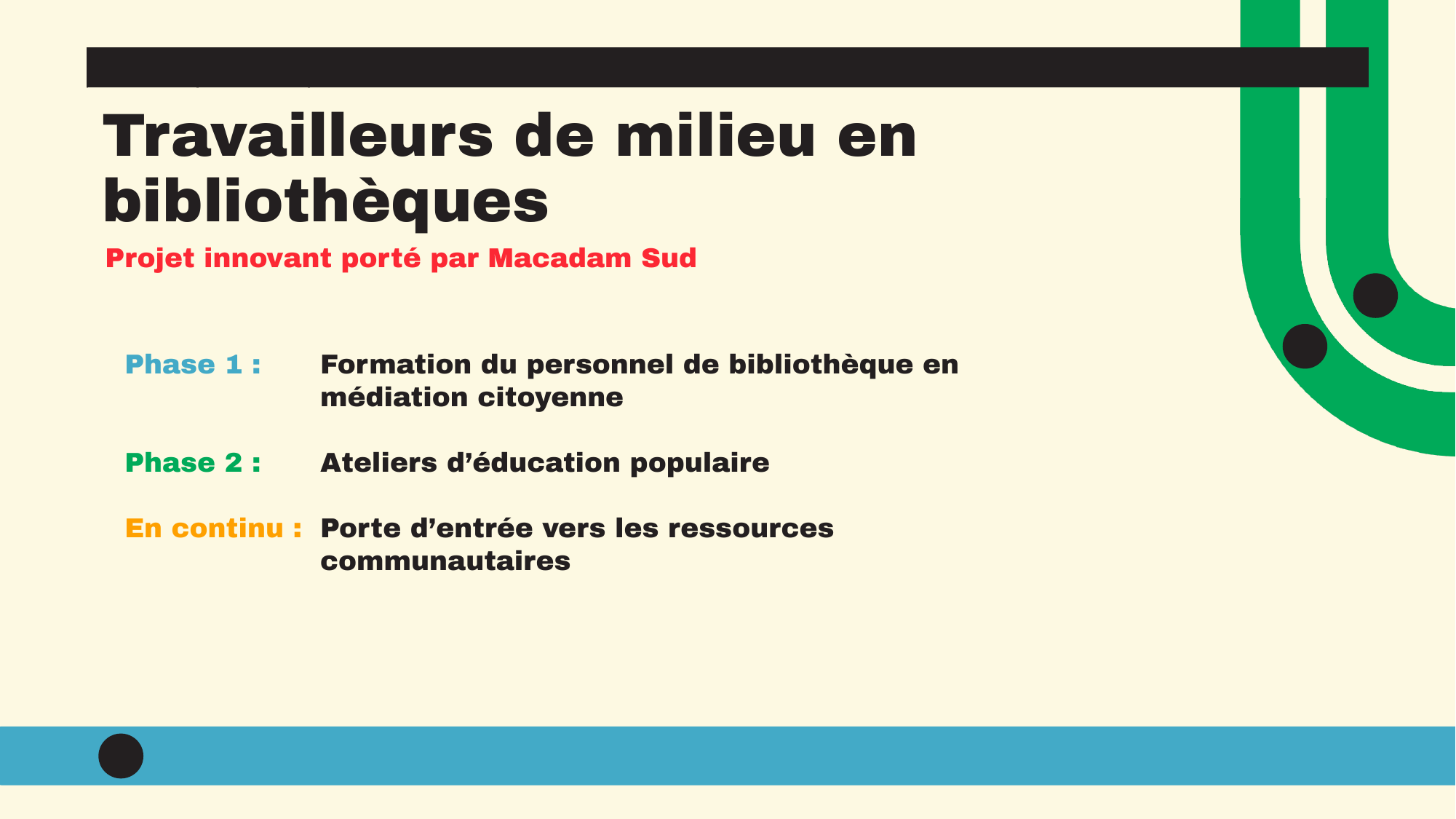

# Zones stratégiques

8
Travailleurs de milieu en bibliothèques
Projet innovant porté par Macadam Sud
Phase 1 :

Phase 2 :

En continu :
Formation du personnel de bibliothèque en médiation citoyenne

Ateliers d’éducation populaire

Porte d’entrée vers les ressources communautaires